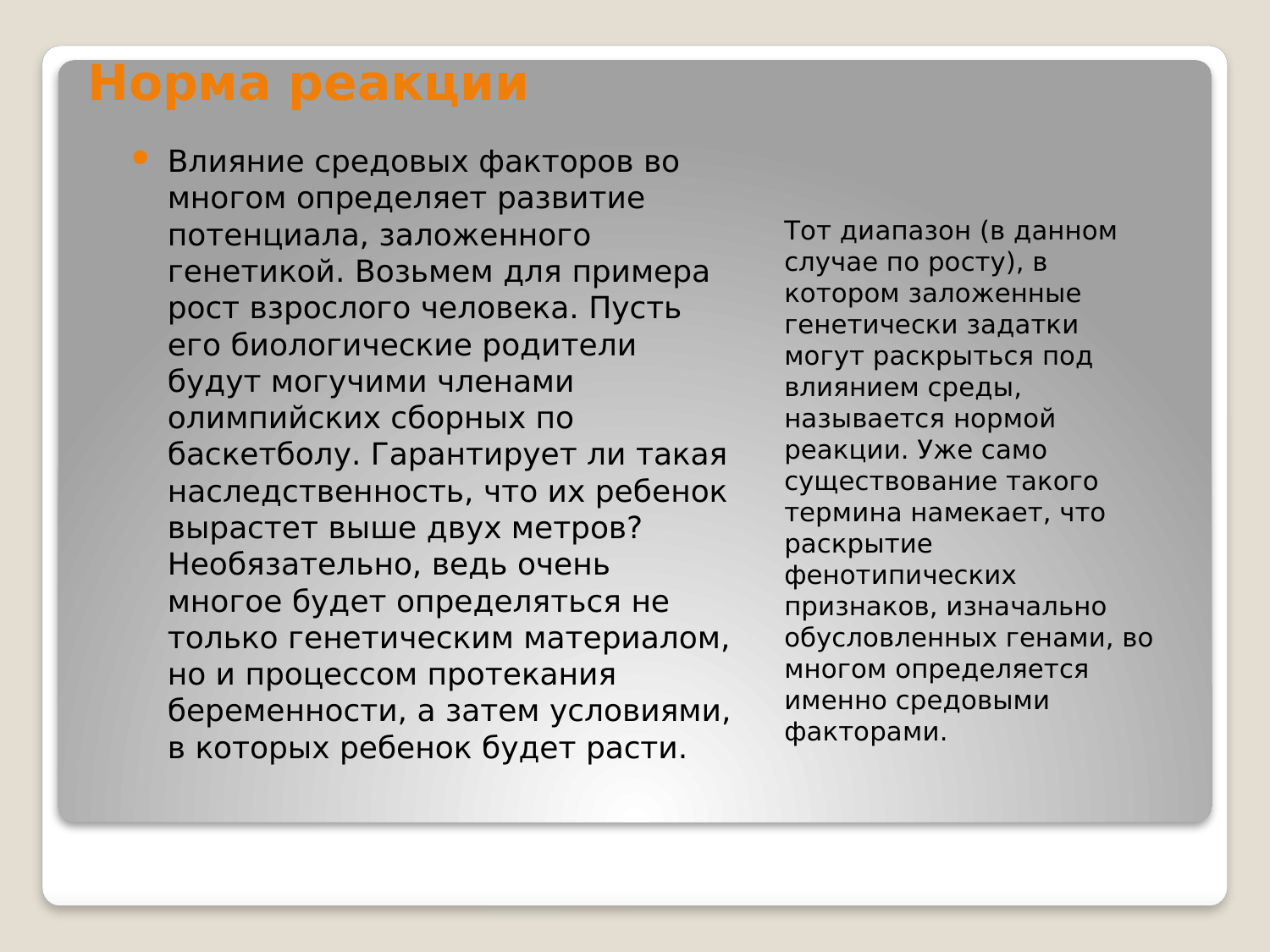

# Норма реакции
Влияние средовых факторов во многом определяет развитие потенциала, заложенного генетикой. Возьмем для примера рост взрослого человека. Пусть его биологические родители будут могучими членами олимпийских сборных по баскетболу. Гарантирует ли такая наследственность, что их ребенок вырастет выше двух метров? Необязательно, ведь очень многое будет определяться не только генетическим материалом, но и процессом протекания беременности, а затем условиями, в которых ребенок будет расти.
Тот диапазон (в данном случае по росту), в котором заложенные генетически задатки могут раскрыться под влиянием среды, называется нормой реакции. Уже само существование такого термина намекает, что раскрытие фенотипических признаков, изначально обусловленных генами, во многом определяется именно средовыми факторами.